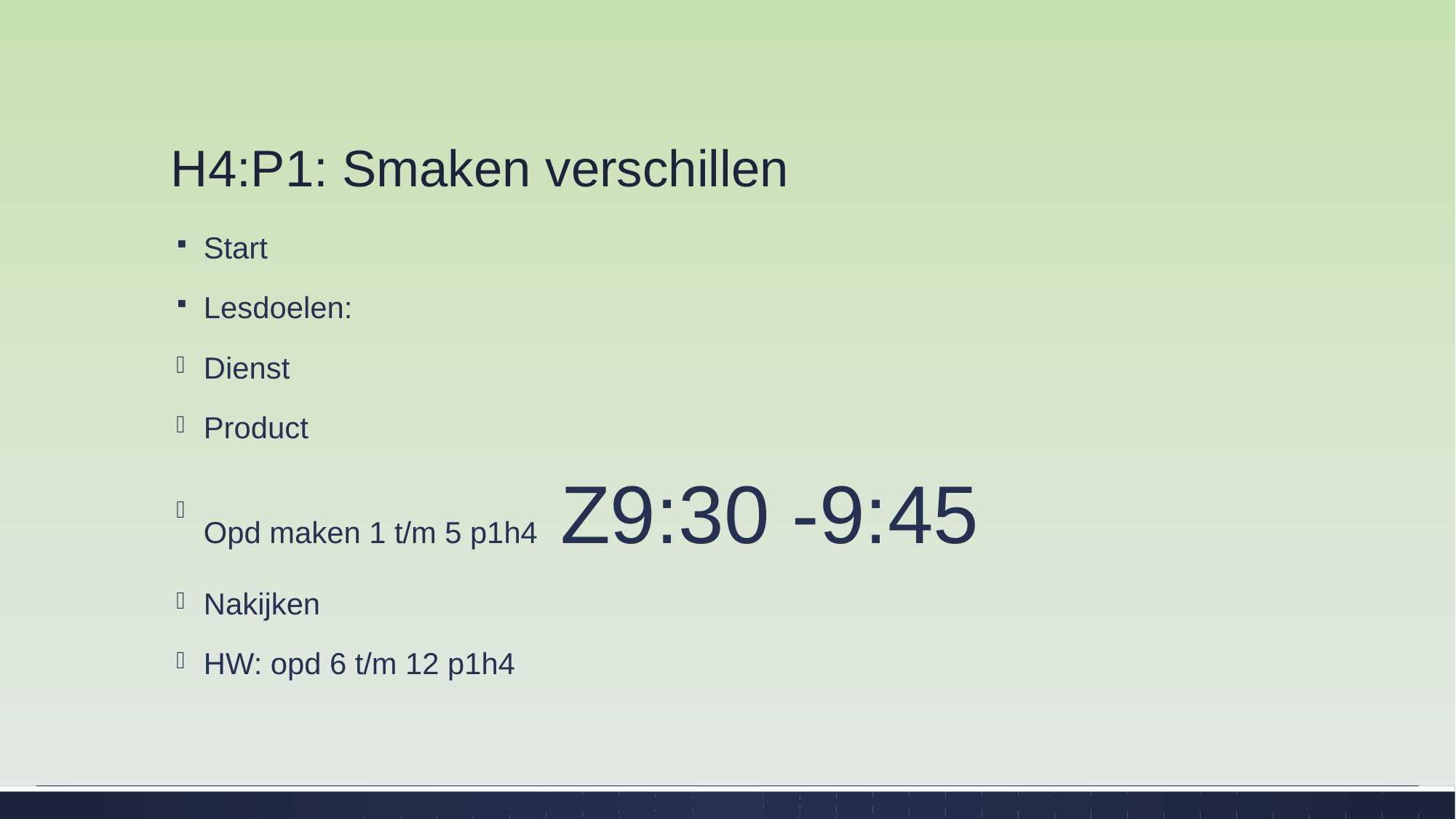

# H4:P1: Smaken verschillen
Start
Lesdoelen:
Dienst
Product
Opd maken 1 t/m 5 p1h4 Z9:30 -9:45
Nakijken
HW: opd 6 t/m 12 p1h4